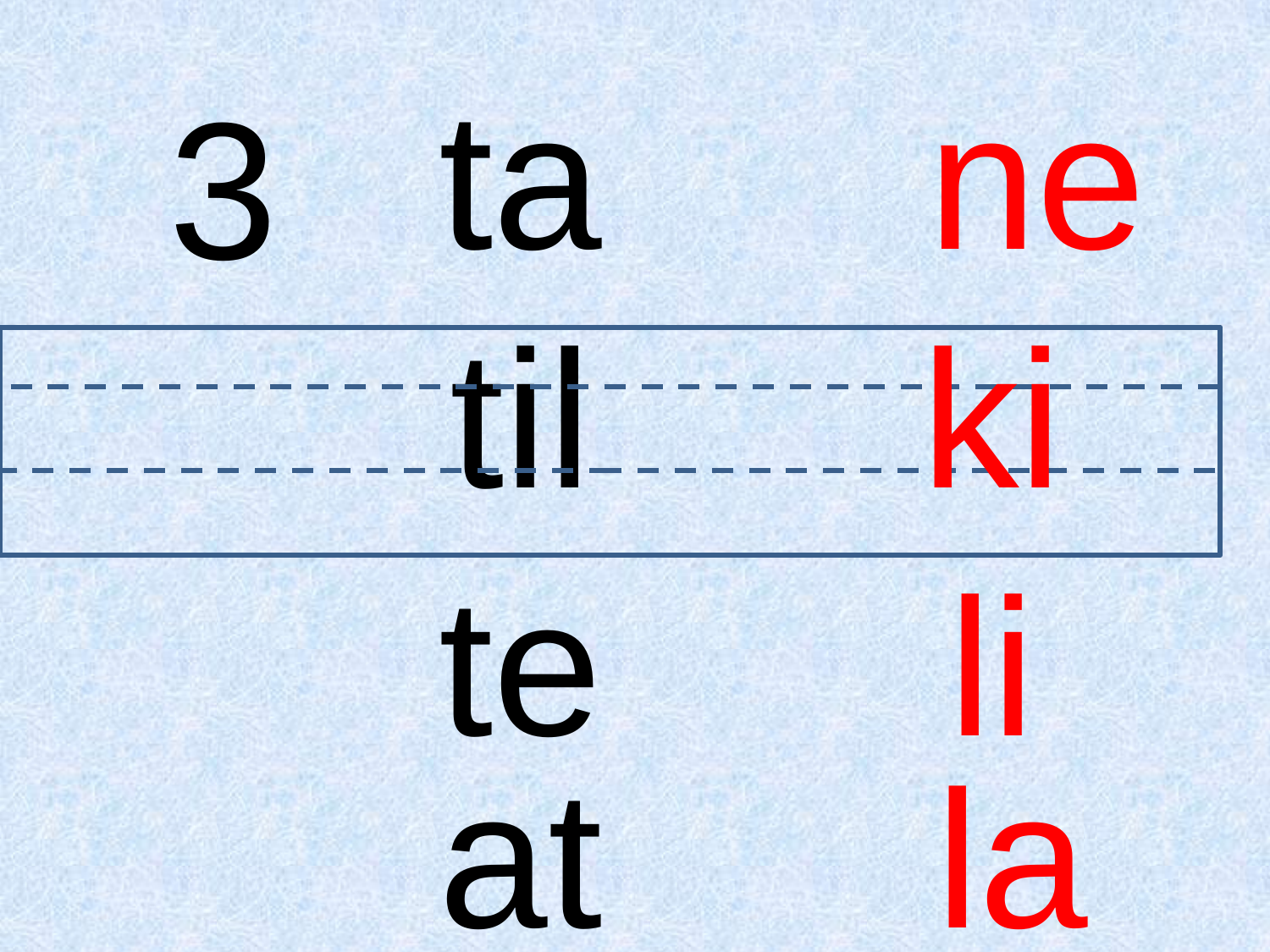

ta
ne
3
# til
ki

te
li
at
la